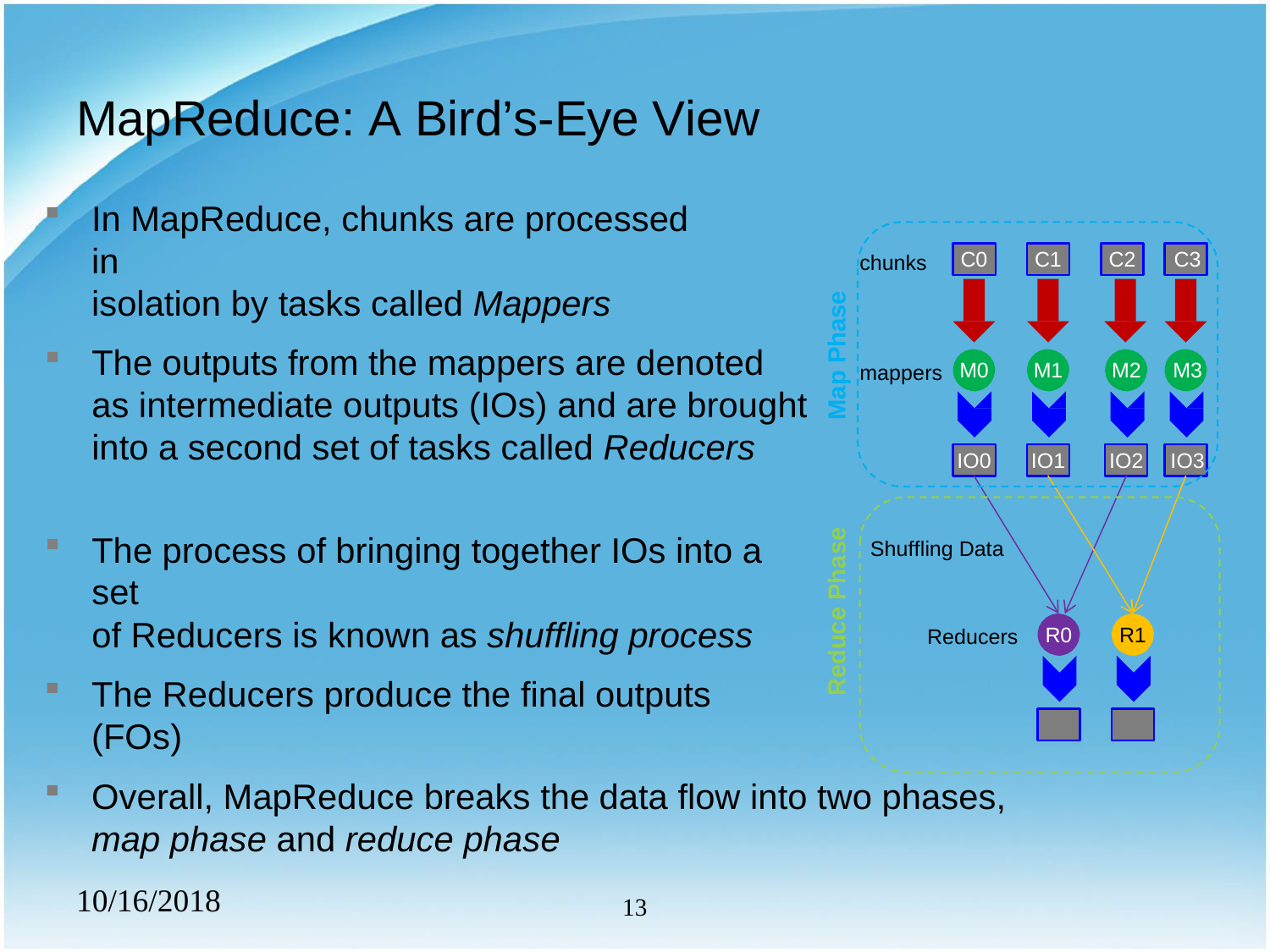

# MapReduce: A Bird’s-Eye View
In MapReduce, chunks are processed in
isolation by tasks called Mappers

C0
C1
C2	C3
chunks

Map Phase
The outputs from the mappers are denoted as intermediate outputs (IOs) and are brought into a second set of tasks called Reducers

M0
M1
M2	M3
mappers

IO0
IO1
IO2	IO3

Reduce Phase
The process of bringing together IOs into a set
of Reducers is known as shuffling process
Shuffling Data

R0
R1
Reducers

The Reducers produce the final outputs (FOs)

FO0	FO1

Overall, MapReduce breaks the data flow into two phases,
map phase and reduce phase
10/16/2018
13